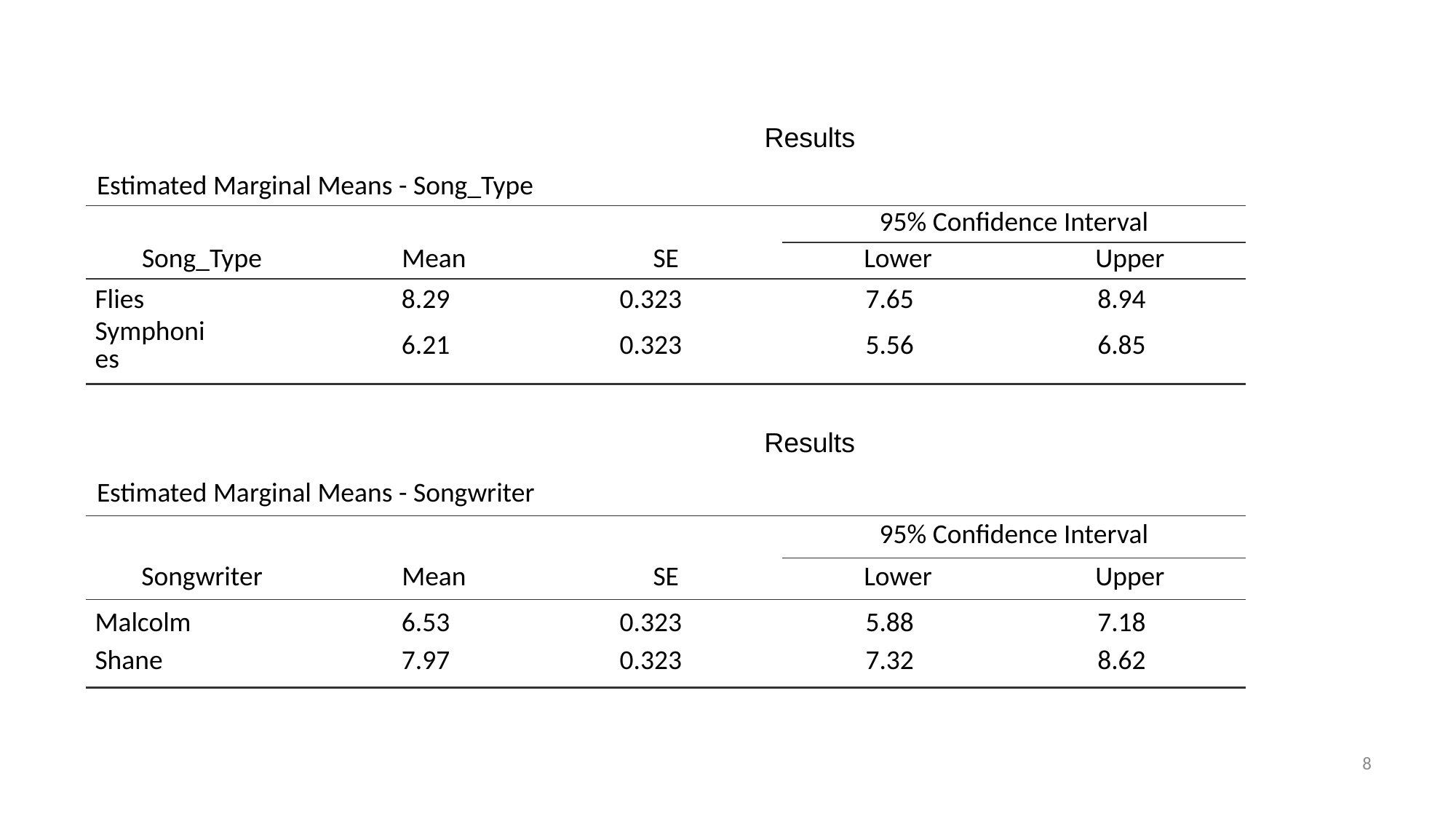

#
| Estimated Marginal Means - Song\_Type |  |  |  |  |  |  |  |  |  |
| --- | --- | --- | --- | --- | --- | --- | --- | --- | --- |
|  |  |  |  |  |  | 95% Confidence Interval |  |  |  |
| Song\_Type |  | Mean |  | SE |  | Lower |  | Upper |  |
| Flies |  | 8.29 |  | 0.323 |  | 7.65 |  | 8.94 |  |
| Symphonies |  | 6.21 |  | 0.323 |  | 5.56 |  | 6.85 |  |
|  |  |  |  |  |  |  |  |  |  |
Results

| Estimated Marginal Means - Songwriter |  |  |  |  |  |  |  |  |  |
| --- | --- | --- | --- | --- | --- | --- | --- | --- | --- |
|  |  |  |  |  |  | 95% Confidence Interval |  |  |  |
| Songwriter |  | Mean |  | SE |  | Lower |  | Upper |  |
| Malcolm |  | 6.53 |  | 0.323 |  | 5.88 |  | 7.18 |  |
| Shane |  | 7.97 |  | 0.323 |  | 7.32 |  | 8.62 |  |
|  |  |  |  |  |  |  |  |  |  |
Results

8